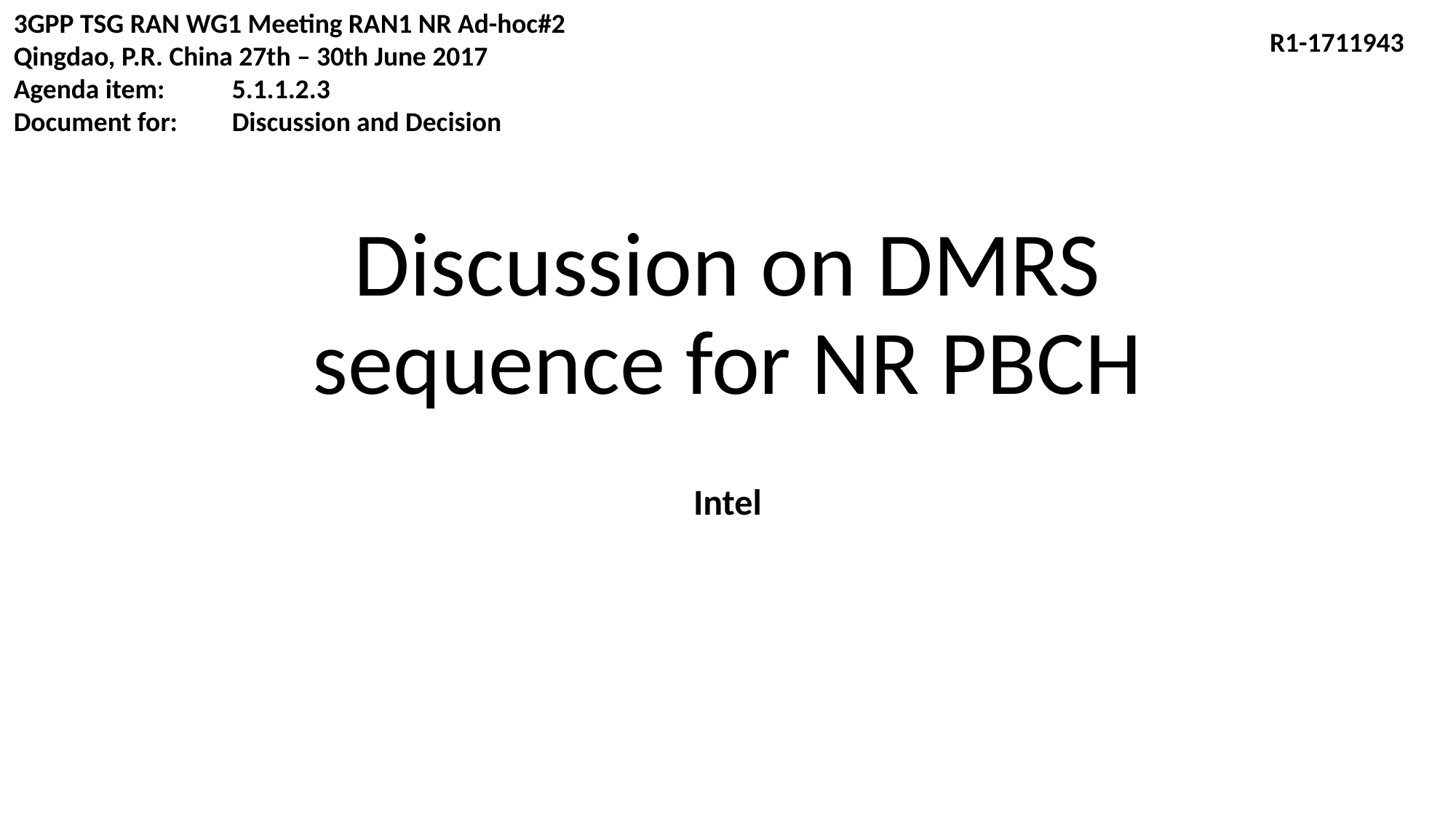

3GPP TSG RAN WG1 Meeting RAN1 NR Ad-hoc#2
Qingdao, P.R. China 27th – 30th June 2017
Agenda item:	5.1.1.2.3
Document for:	Discussion and Decision
R1-1711943
# Discussion on DMRS sequence for NR PBCH
Intel